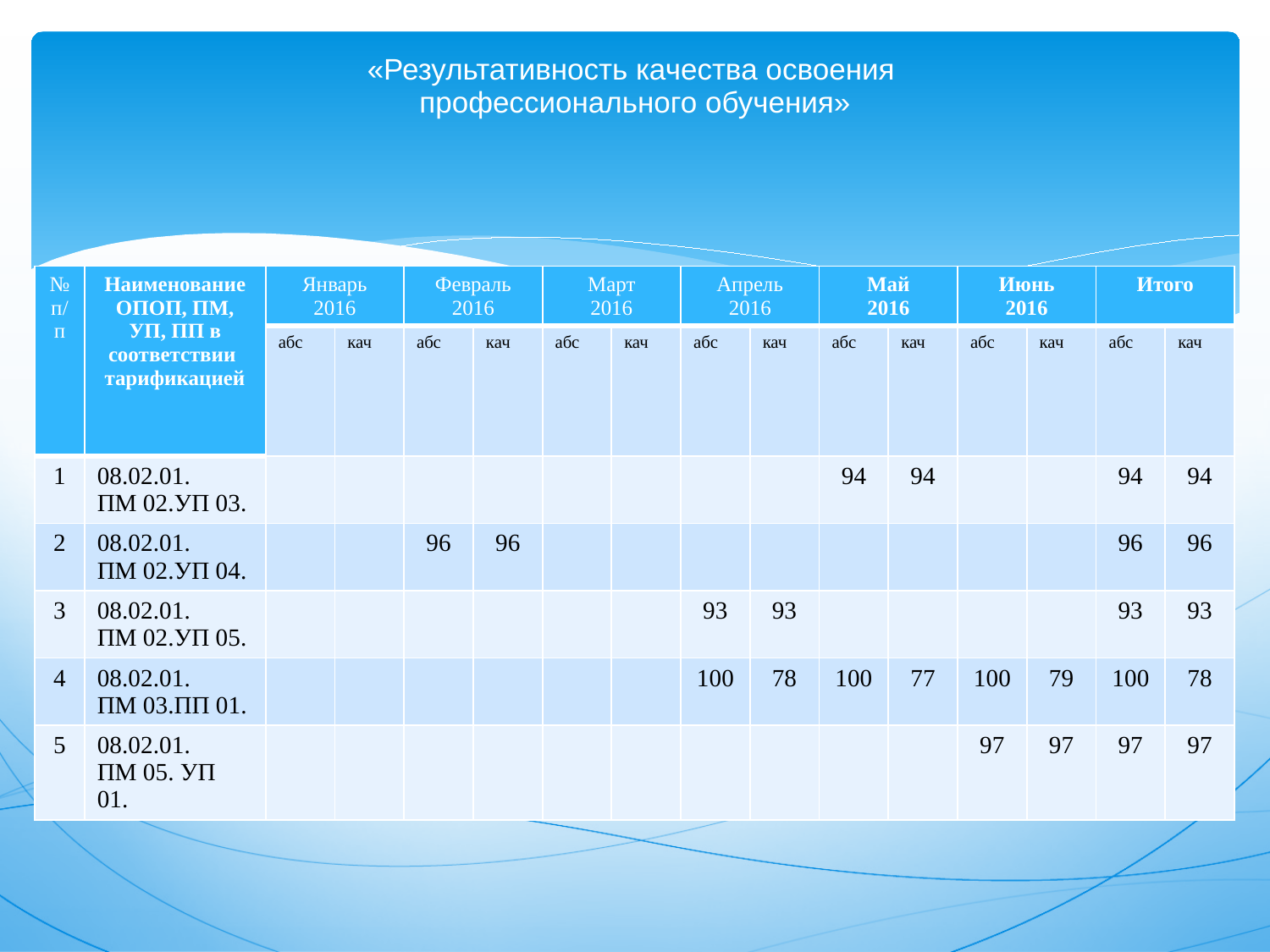

# «Результативность качества освоения профессионального обучения»
| № п/п | Наименование ОПОП, ПМ, УП, ПП в соответствии тарификацией | Январь 2016 |  | Февраль 2016 |  | Март 2016 |  | Апрель 2016 |  | Май 2016 |  | Июнь 2016 |  | Итого |  |
| --- | --- | --- | --- | --- | --- | --- | --- | --- | --- | --- | --- | --- | --- | --- | --- |
|  |  | абс | кач | абс | кач | абс | кач | абс | кач | абс | кач | абс | кач | абс | кач |
| 1 | 08.02.01. ПМ 02.УП 03. |  |  |  |  |  |  |  |  | 94 | 94 |  |  | 94 | 94 |
| 2 | 08.02.01. ПМ 02.УП 04. |  |  | 96 | 96 |  |  |  |  |  |  |  |  | 96 | 96 |
| 3 | 08.02.01. ПМ 02.УП 05. |  |  |  |  |  |  | 93 | 93 |  |  |  |  | 93 | 93 |
| 4 | 08.02.01. ПМ 03.ПП 01. |  |  |  |  |  |  | 100 | 78 | 100 | 77 | 100 | 79 | 100 | 78 |
| 5 | 08.02.01. ПМ 05. УП 01. |  |  |  |  |  |  |  |  |  |  | 97 | 97 | 97 | 97 |